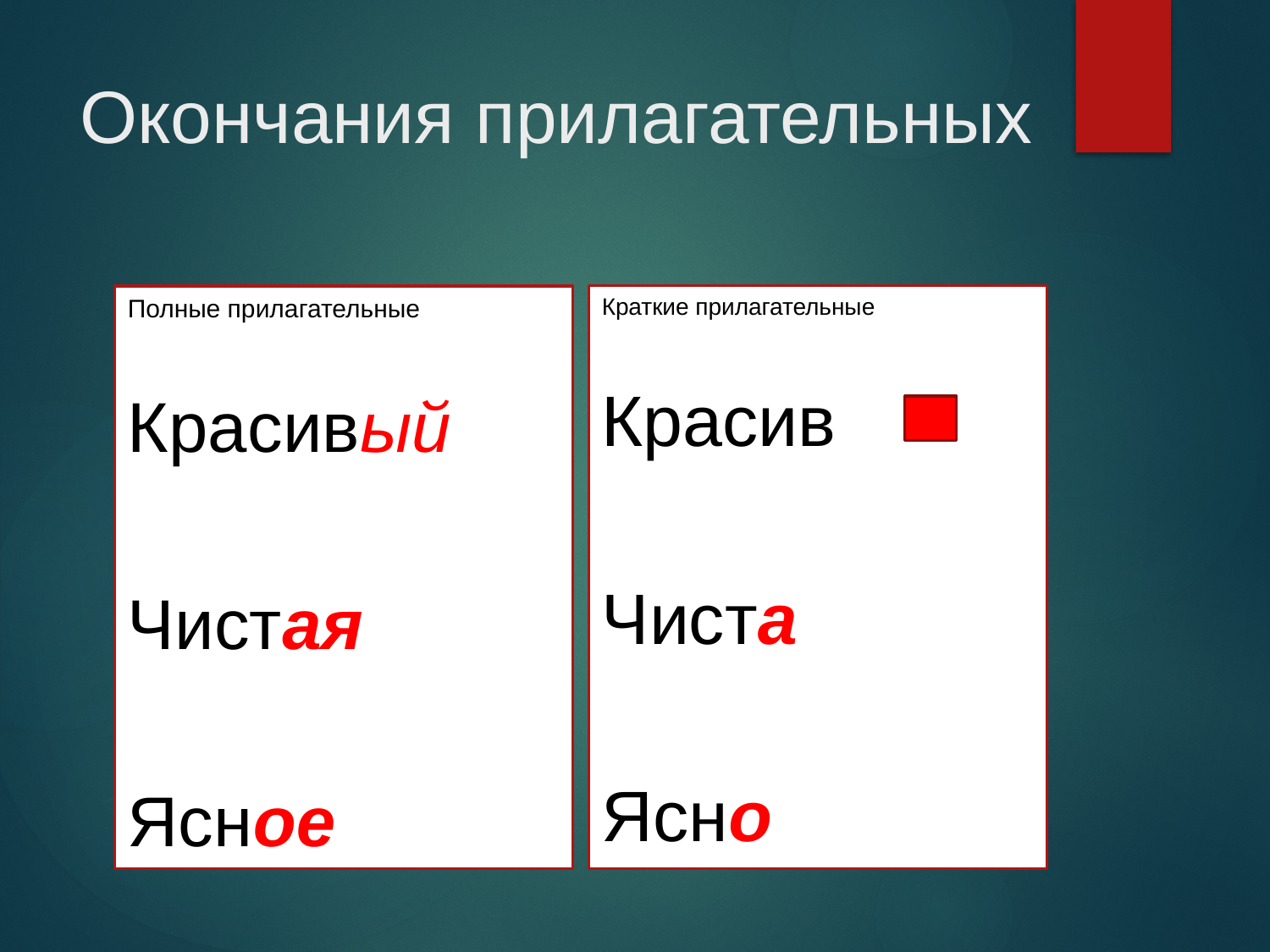

# Окончания прилагательных
Краткие прилагательные

Красив

Чиста

Ясно
Полные прилагательные

Красивый

Чистая

Ясное